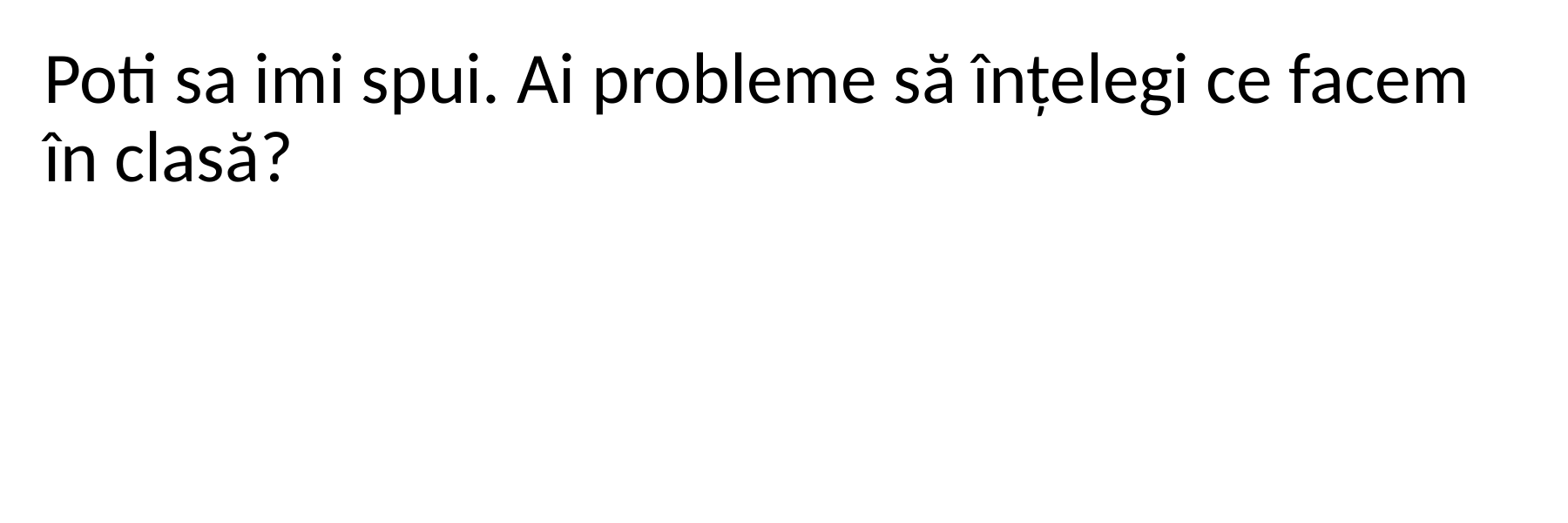

Poti sa imi spui. Ai probleme să înțelegi ce facem în clasă?